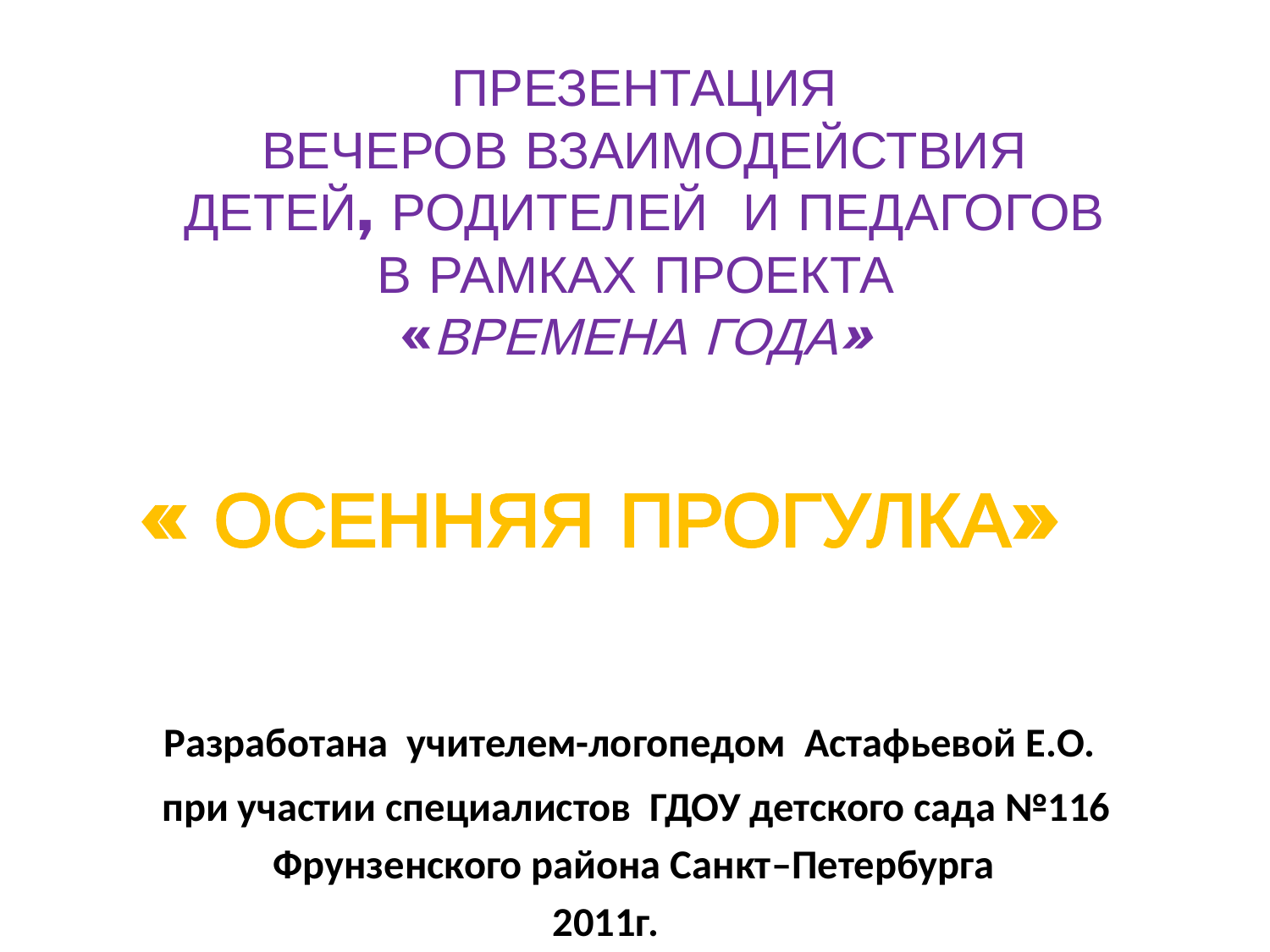

ПРЕЗЕНТАЦИЯ
ВЕЧЕРОВ ВЗАИМОДЕЙСТВИЯ
ДЕТЕЙ, РОДИТЕЛЕЙ  И ПЕДАГОГОВ
В РАМКАХ ПРОЕКТА
«ВРЕМЕНА ГОДА»

     « ОСЕННЯЯ ПРОГУЛКА»

      Разработана  учителем-логопедом  Астафьевой Е.О.
                при участии специалистов  ГДОУ детского сада №116
                            Фрунзенского района Санкт–Петербурга
                                                          2011г.